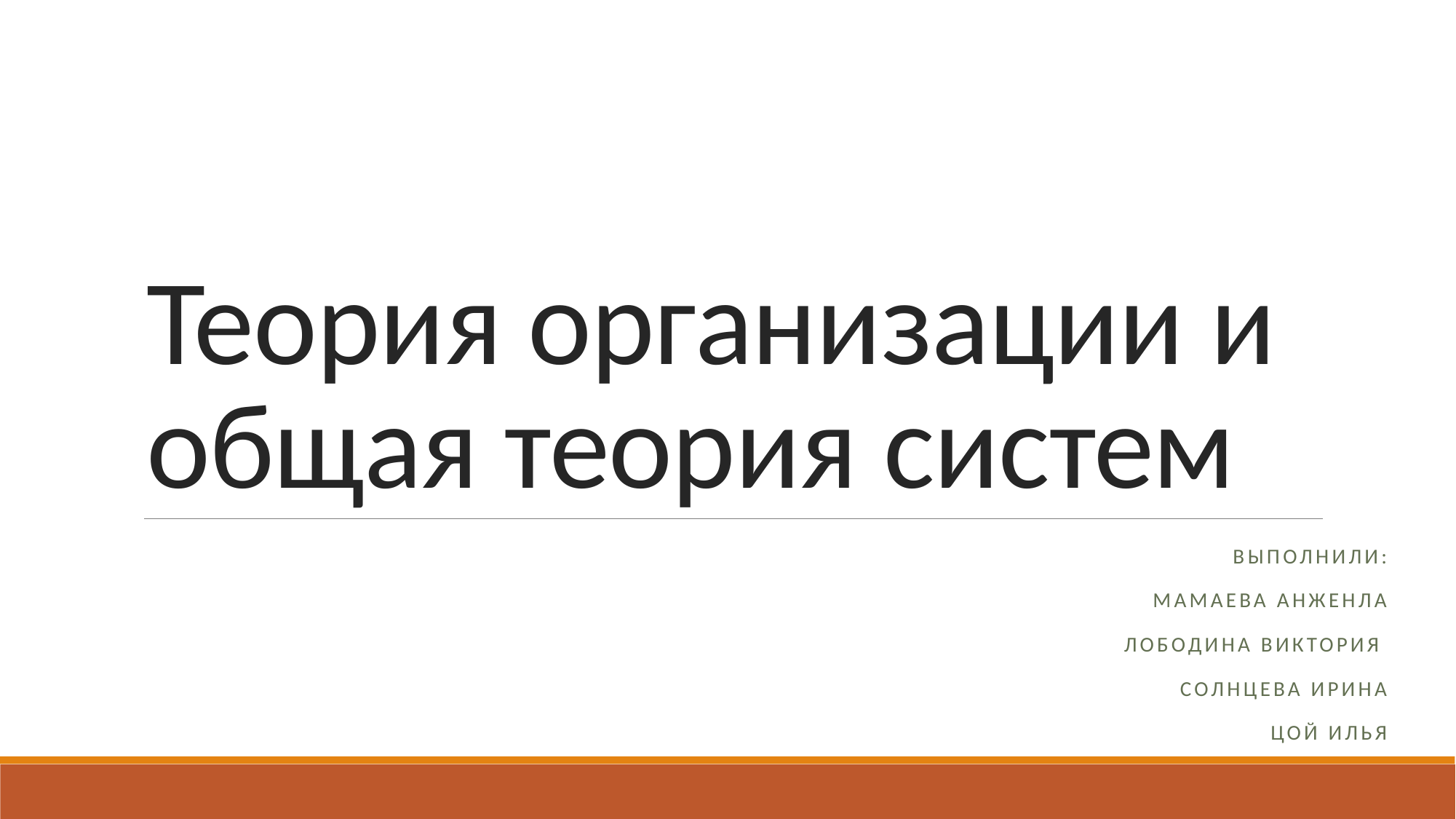

# Теория организации и общая теория систем
Выполнили:
Мамаева Анженла
    Лободина Виктория
Солнцева Ирина
Цой Илья